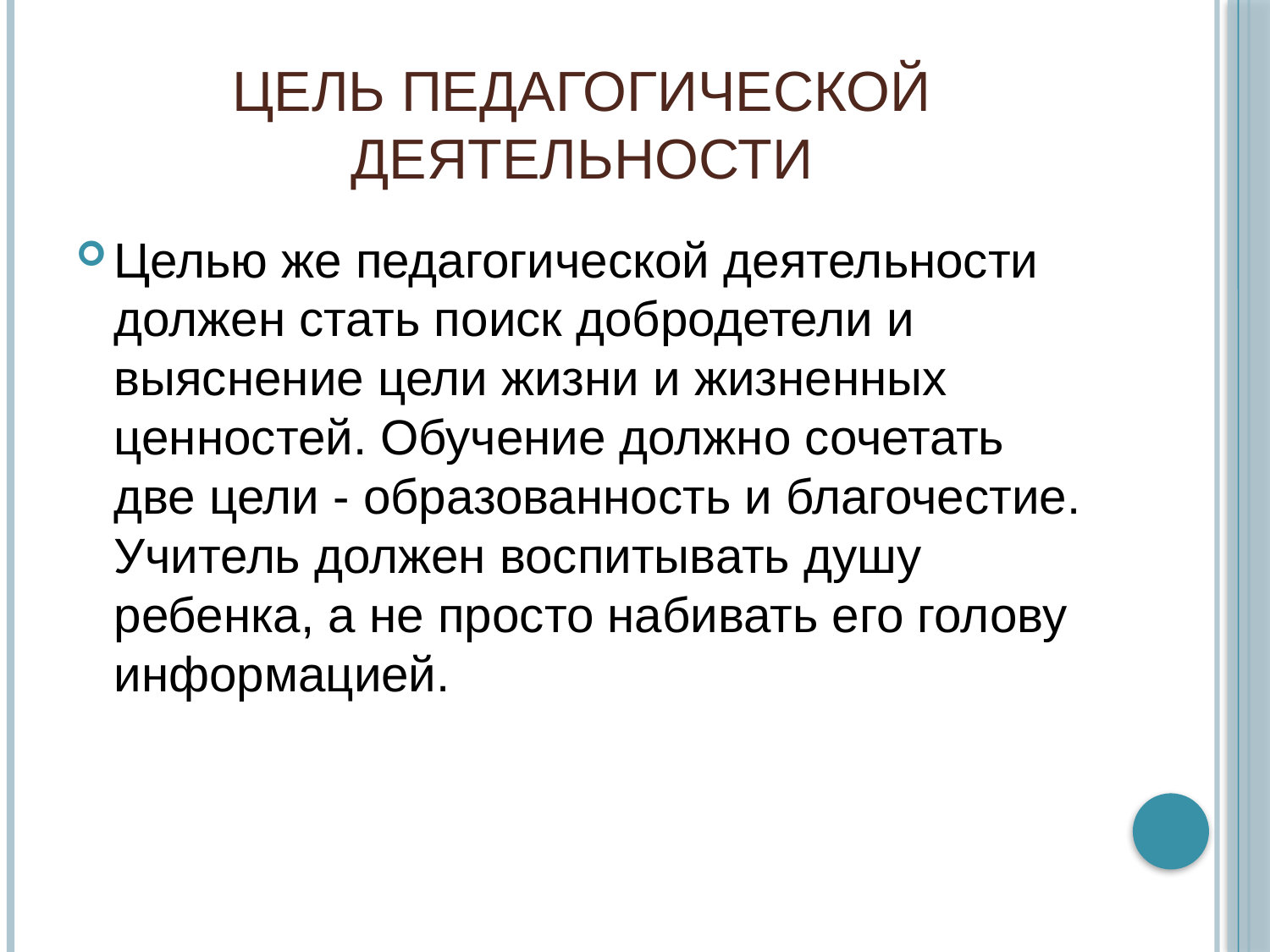

# Цель педагогической деятельности
Целью же педагогической деятельности должен стать поиск добродетели и выяснение цели жизни и жизненных ценностей. Обучение должно сочетать две цели - образованность и благочестие. Учитель должен воспитывать душу ребенка, а не просто набивать его голову информацией.